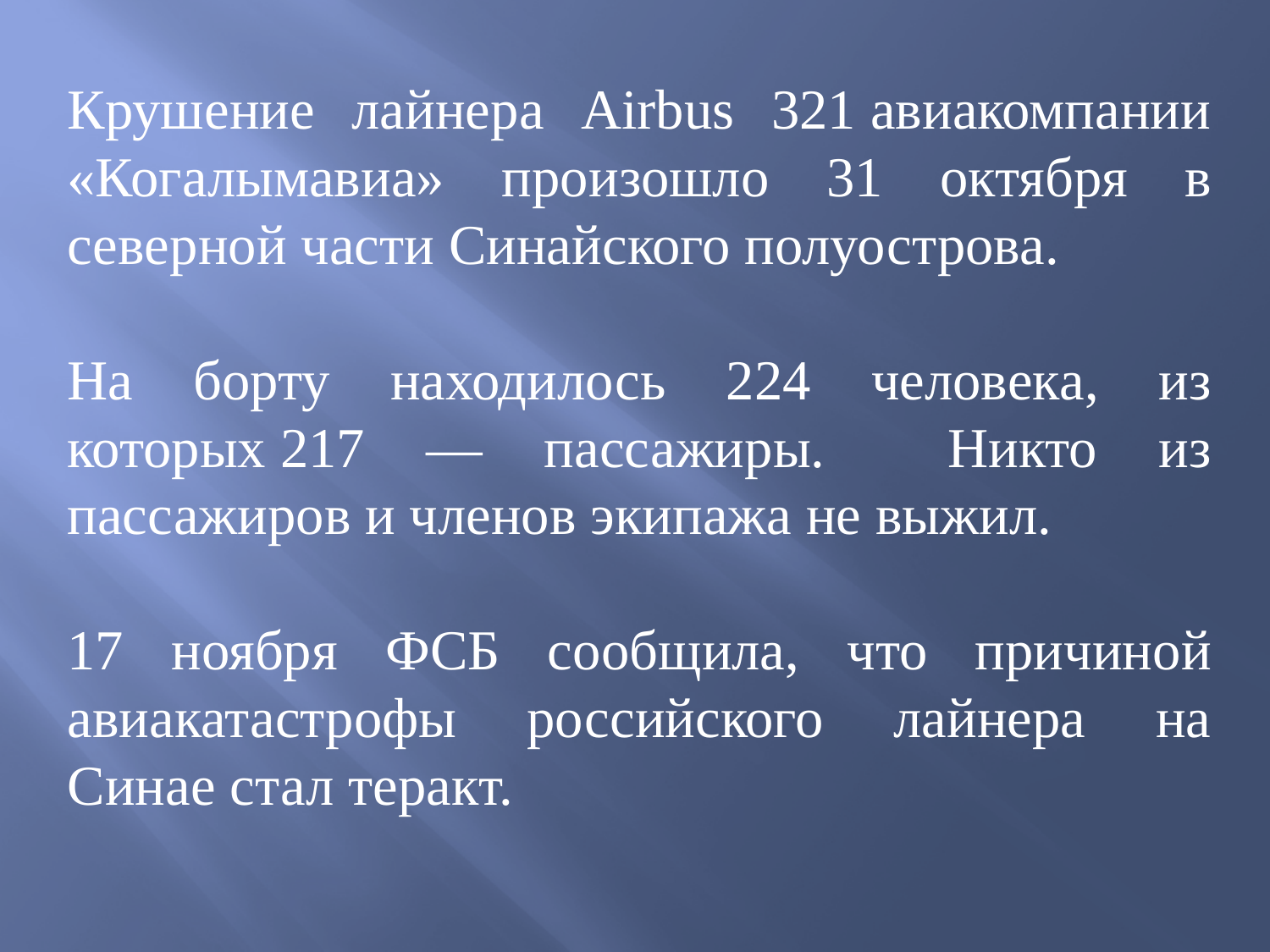

Крушение лайнера Airbus 321 авиакомпании «Когалымавиа» произошло 31 октября в северной части Синайского полуострова.

На борту находилось 224 человека, из которых 217 — пассажиры.  Никто из пассажиров и членов экипажа не выжил.

17 ноября ФСБ сообщила, что причиной авиакатастрофы российского лайнера на Синае стал теракт.